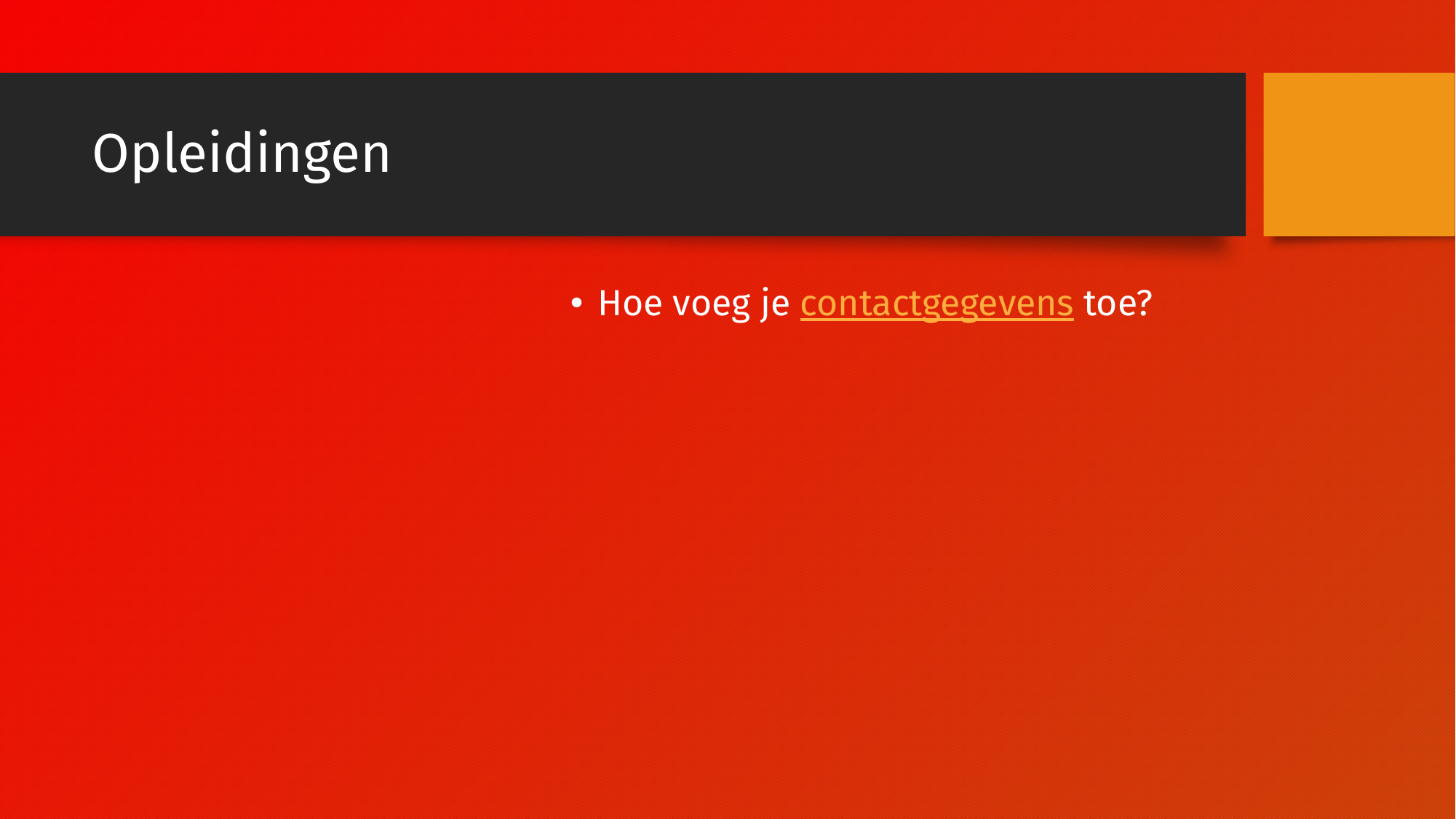

# Opleidingen

Hoe voeg je contactgegevens toe?